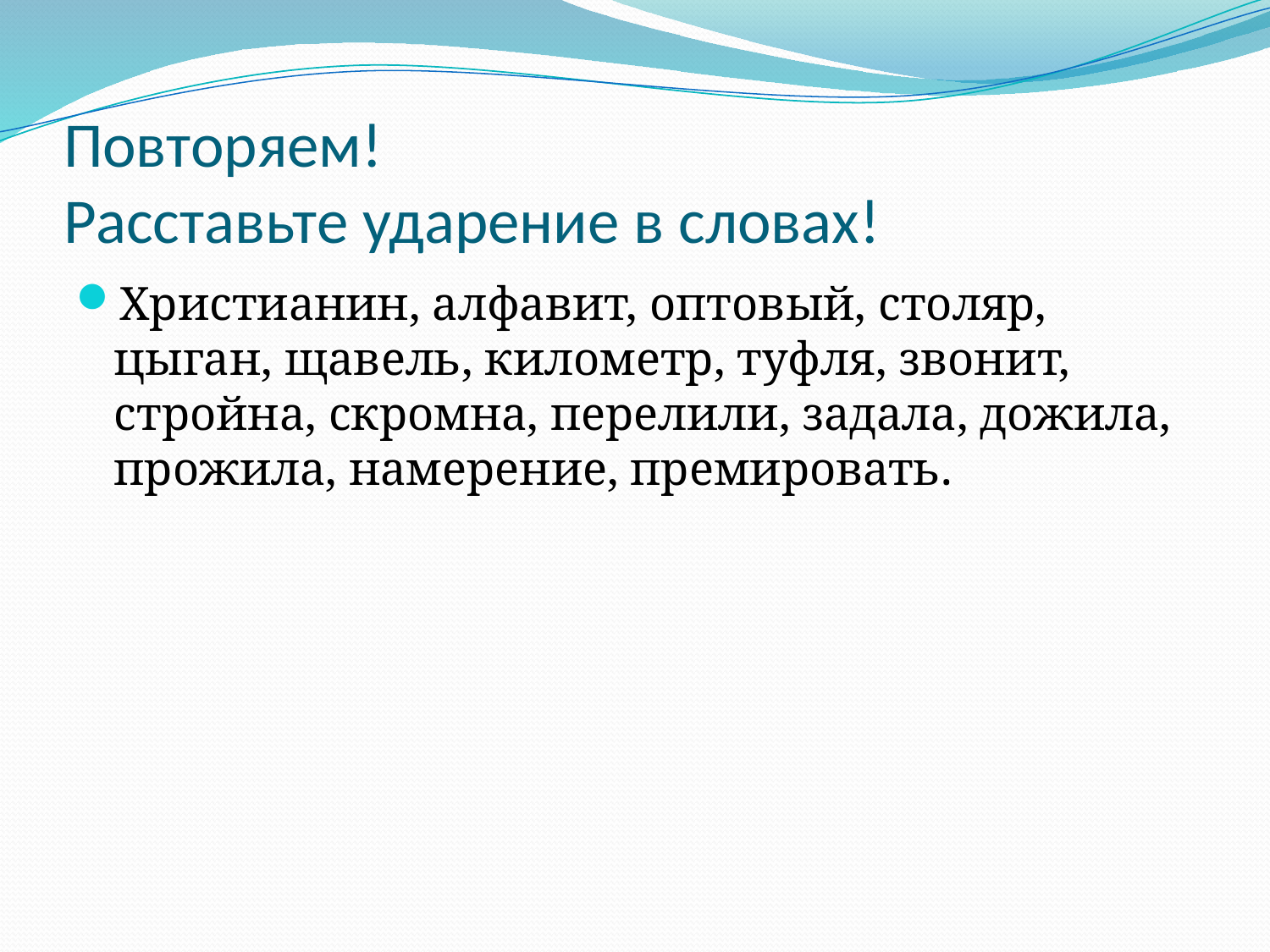

# Повторяем! Расставьте ударение в словах!
Христианин, алфавит, оптовый, столяр, цыган, щавель, километр, туфля, звонит, стройна, скромна, перелили, задала, дожила, прожила, намерение, премировать.